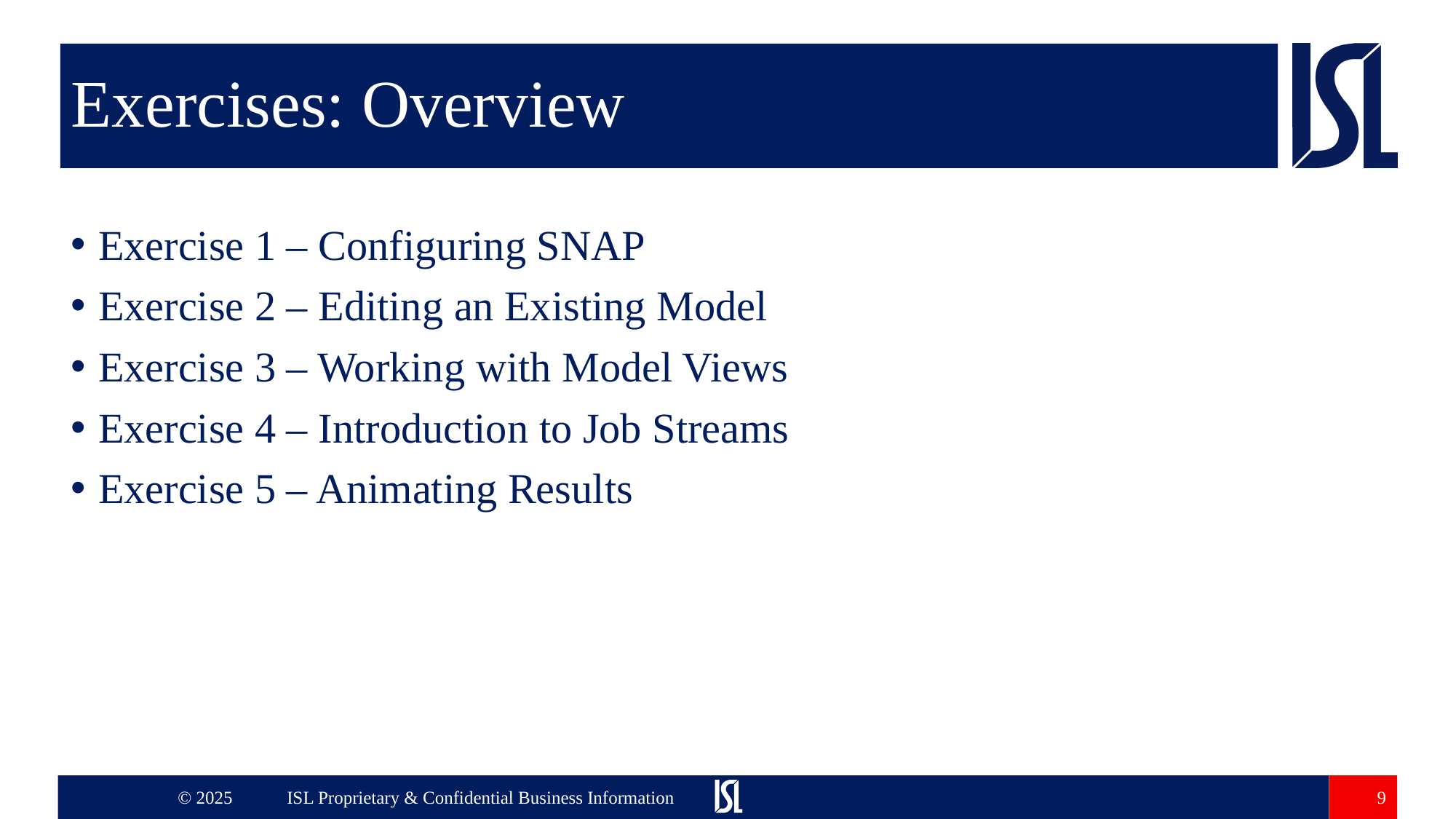

# Exercises: Overview
Exercise 1 – Configuring SNAP
Exercise 2 – Editing an Existing Model
Exercise 3 – Working with Model Views
Exercise 4 – Introduction to Job Streams
Exercise 5 – Animating Results

9